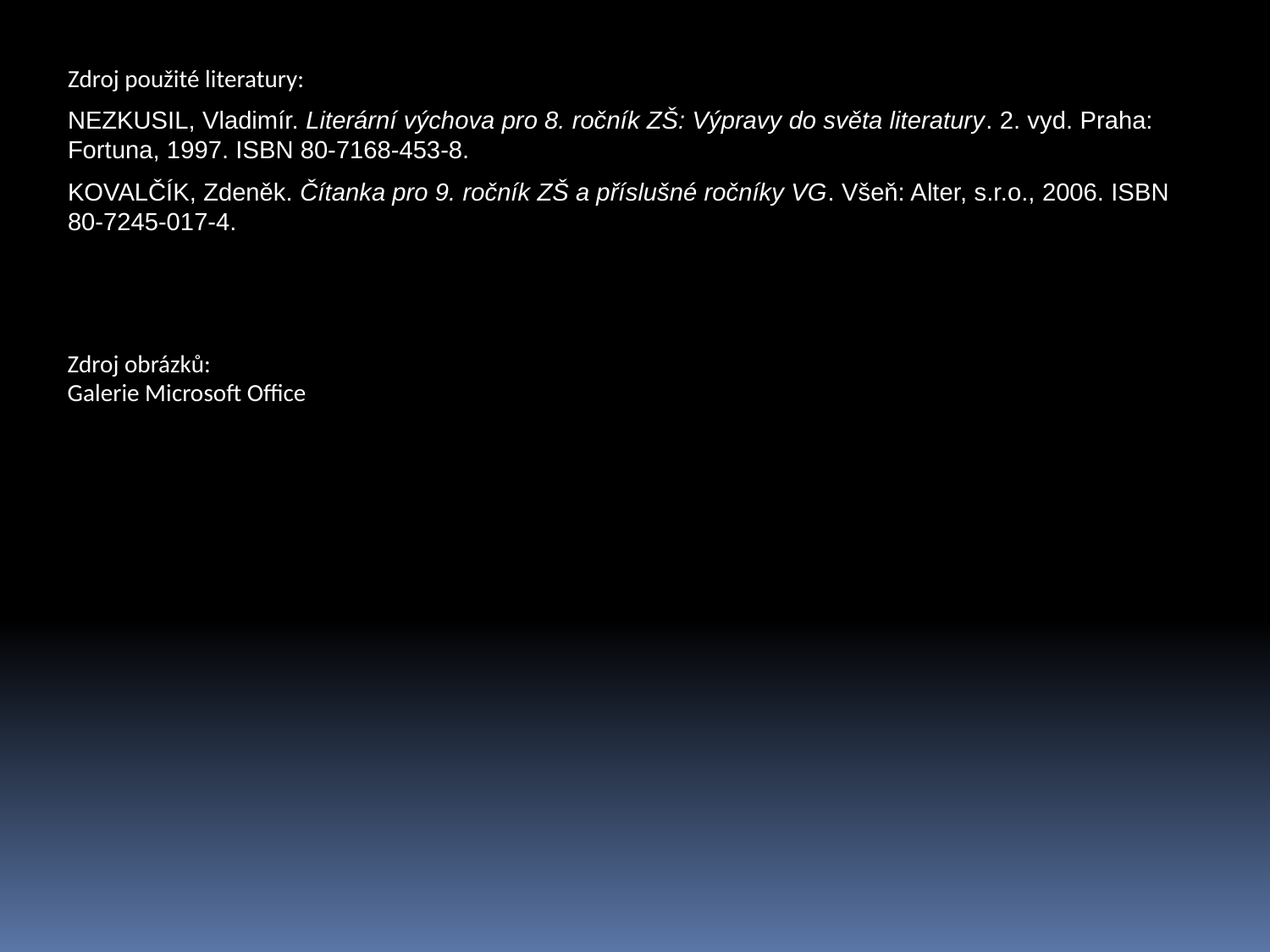

Zdroj použité literatury:
NEZKUSIL, Vladimír. Literární výchova pro 8. ročník ZŠ: Výpravy do světa literatury. 2. vyd. Praha: Fortuna, 1997. ISBN 80-7168-453-8.
KOVALČÍK, Zdeněk. Čítanka pro 9. ročník ZŠ a příslušné ročníky VG. Všeň: Alter, s.r.o., 2006. ISBN 80-7245-017-4.

Zdroj obrázků:
Galerie Microsoft Office